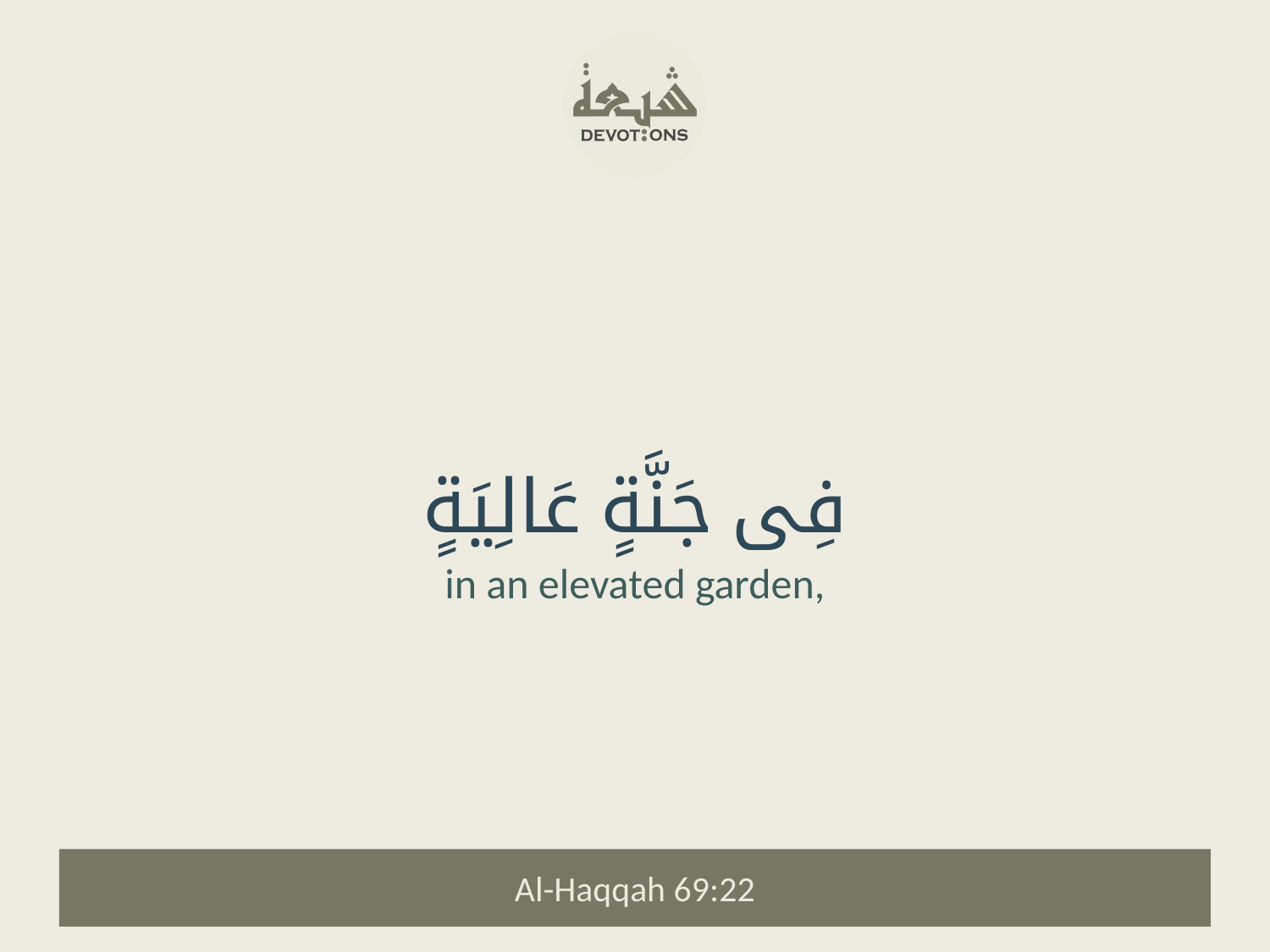

فِى جَنَّةٍ عَالِيَةٍ
in an elevated garden,
Al-Haqqah 69:22